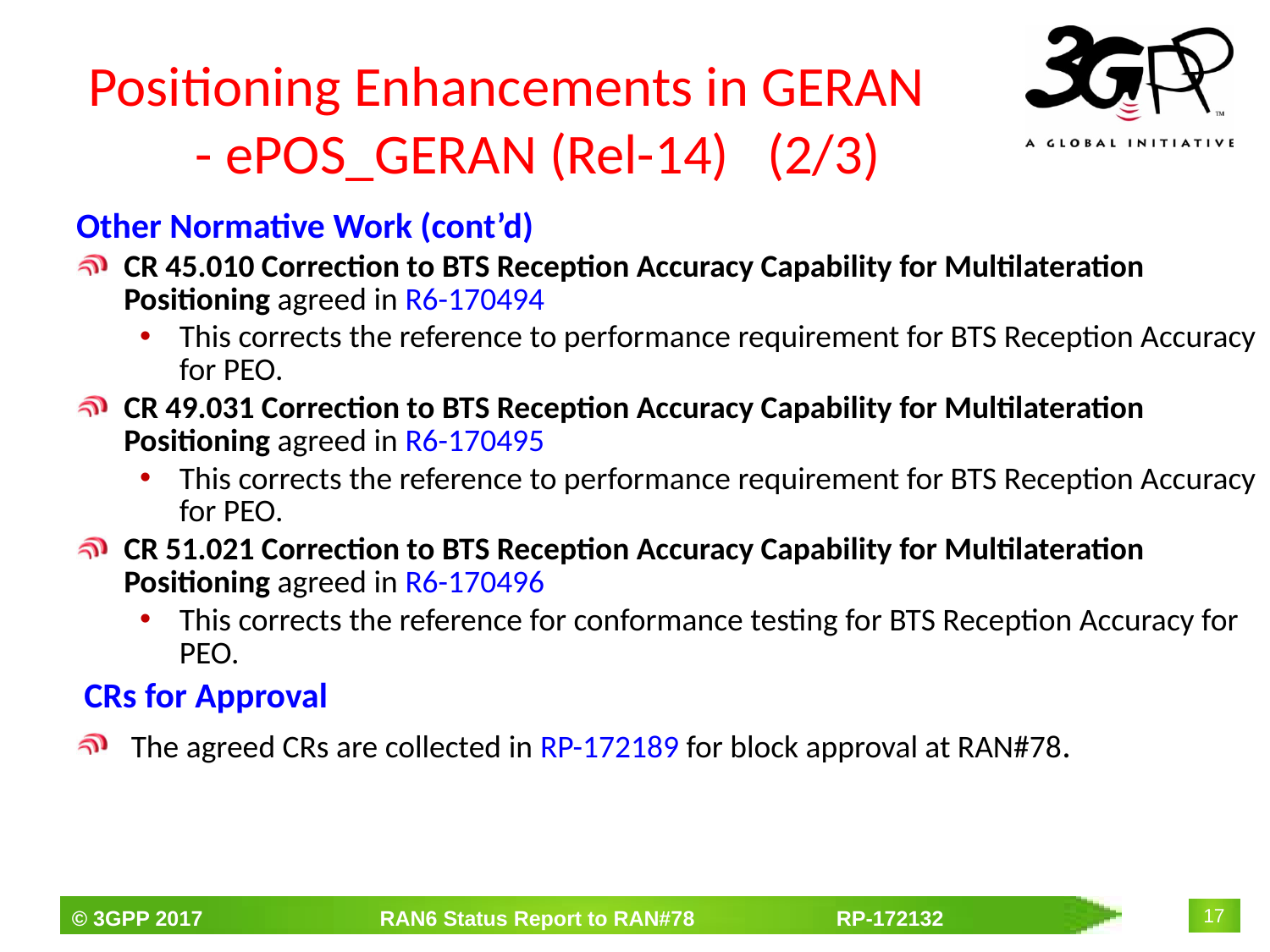

# Positioning Enhancements in GERAN      - ePOS_GERAN (Rel-14)   (2/3)
Other Normative Work (cont’d)
CR 45.010 Correction to BTS Reception Accuracy Capability for Multilateration Positioning agreed in R6-170494
This corrects the reference to performance requirement for BTS Reception Accuracy for PEO.
CR 49.031 Correction to BTS Reception Accuracy Capability for Multilateration Positioning agreed in R6-170495
This corrects the reference to performance requirement for BTS Reception Accuracy for PEO.
CR 51.021 Correction to BTS Reception Accuracy Capability for Multilateration Positioning agreed in R6-170496
This corrects the reference for conformance testing for BTS Reception Accuracy for PEO.
CRs for Approval
 The agreed CRs are collected in RP-172189 for block approval at RAN#78.